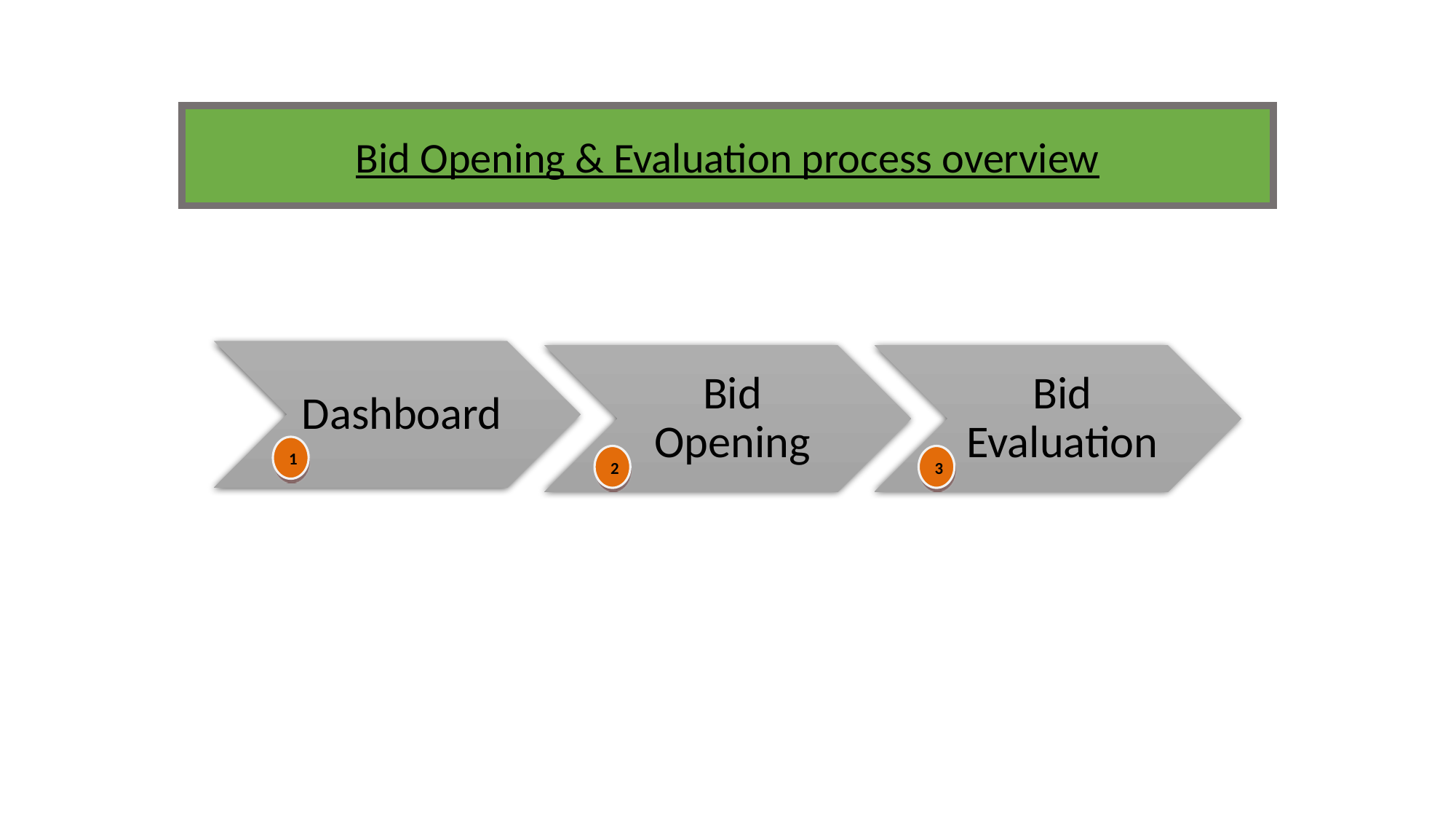

Bid Opening & Evaluation process overview
Dashboard
Bid Opening
Bid Evaluation
1
2
3